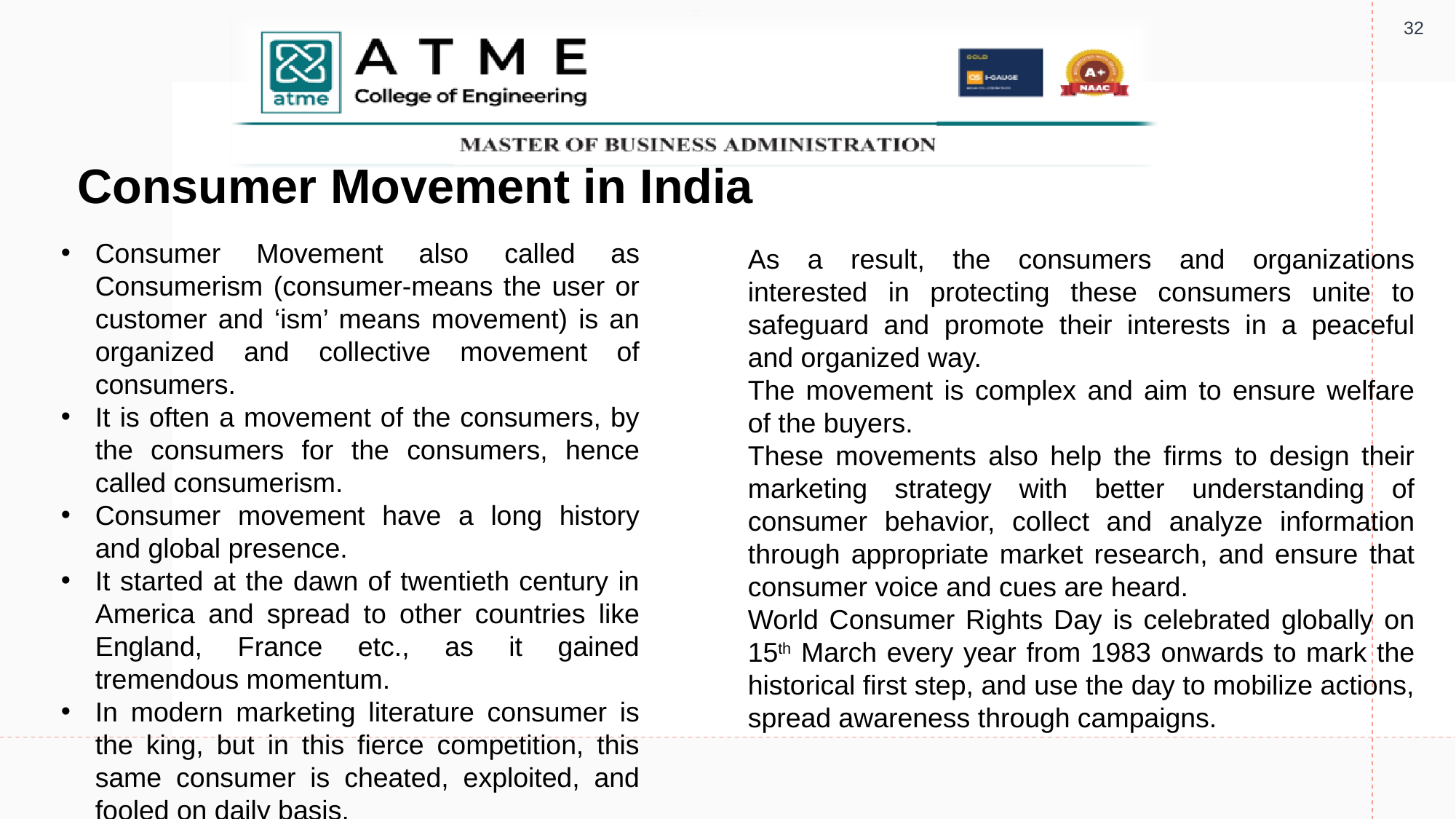

32
# Consumer Movement in India
As a result, the consumers and organizations interested in protecting these consumers unite to safeguard and promote their interests in a peaceful and organized way.
The movement is complex and aim to ensure welfare of the buyers.
These movements also help the firms to design their marketing strategy with better understanding of consumer behavior, collect and analyze information through appropriate market research, and ensure that consumer voice and cues are heard.
World Consumer Rights Day is celebrated globally on 15th March every year from 1983 onwards to mark the historical first step, and use the day to mobilize actions, spread awareness through campaigns.

Consumer Movement also called as Consumerism (consumer-means the user or customer and ‘ism’ means movement) is an organized and collective movement of consumers.
It is often a movement of the consumers, by the consumers for the consumers, hence called consumerism.
Consumer movement have a long history and global presence.
It started at the dawn of twentieth century in America and spread to other countries like England, France etc., as it gained tremendous momentum.
In modern marketing literature consumer is the king, but in this fierce competition, this same consumer is cheated, exploited, and fooled on daily basis.